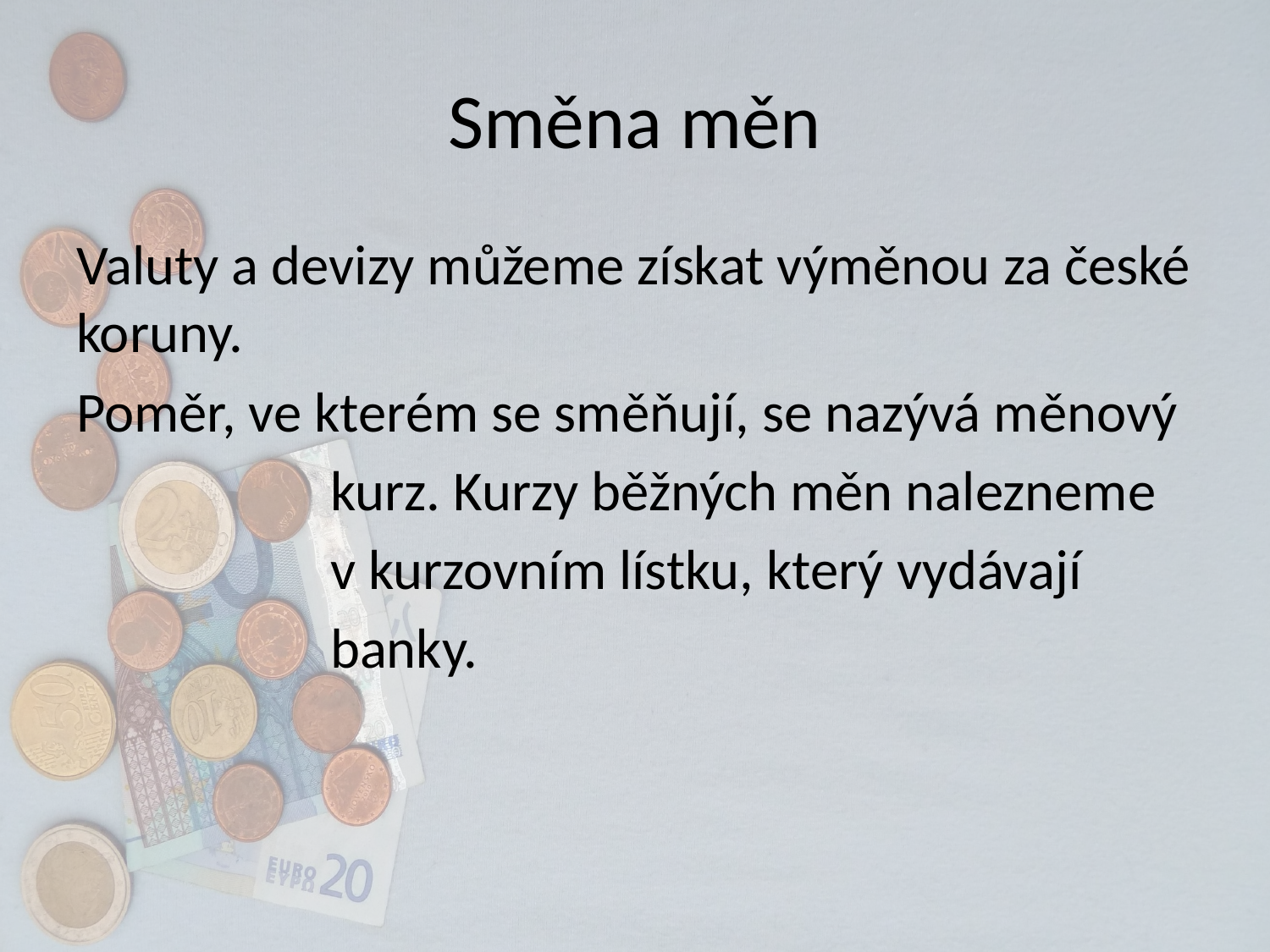

# Směna měn
Valuty a devizy můžeme získat výměnou za české koruny.
Poměr, ve kterém se směňují, se nazývá měnový
		kurz. Kurzy běžných měn nalezneme
		v kurzovním lístku, který vydávají
		banky.